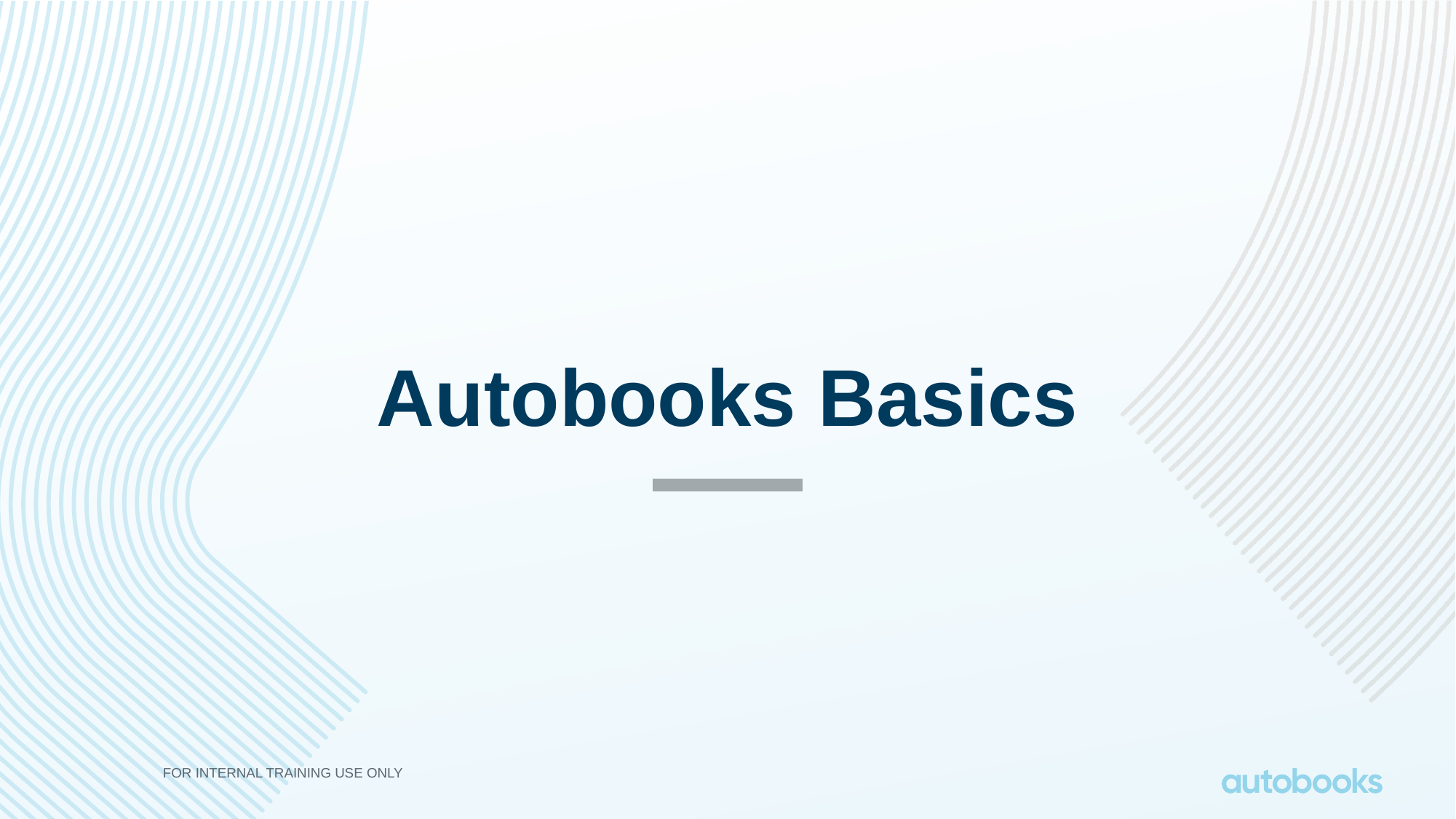

# Autobooks Basics

FOR INTERNAL TRAINING USE ONLY